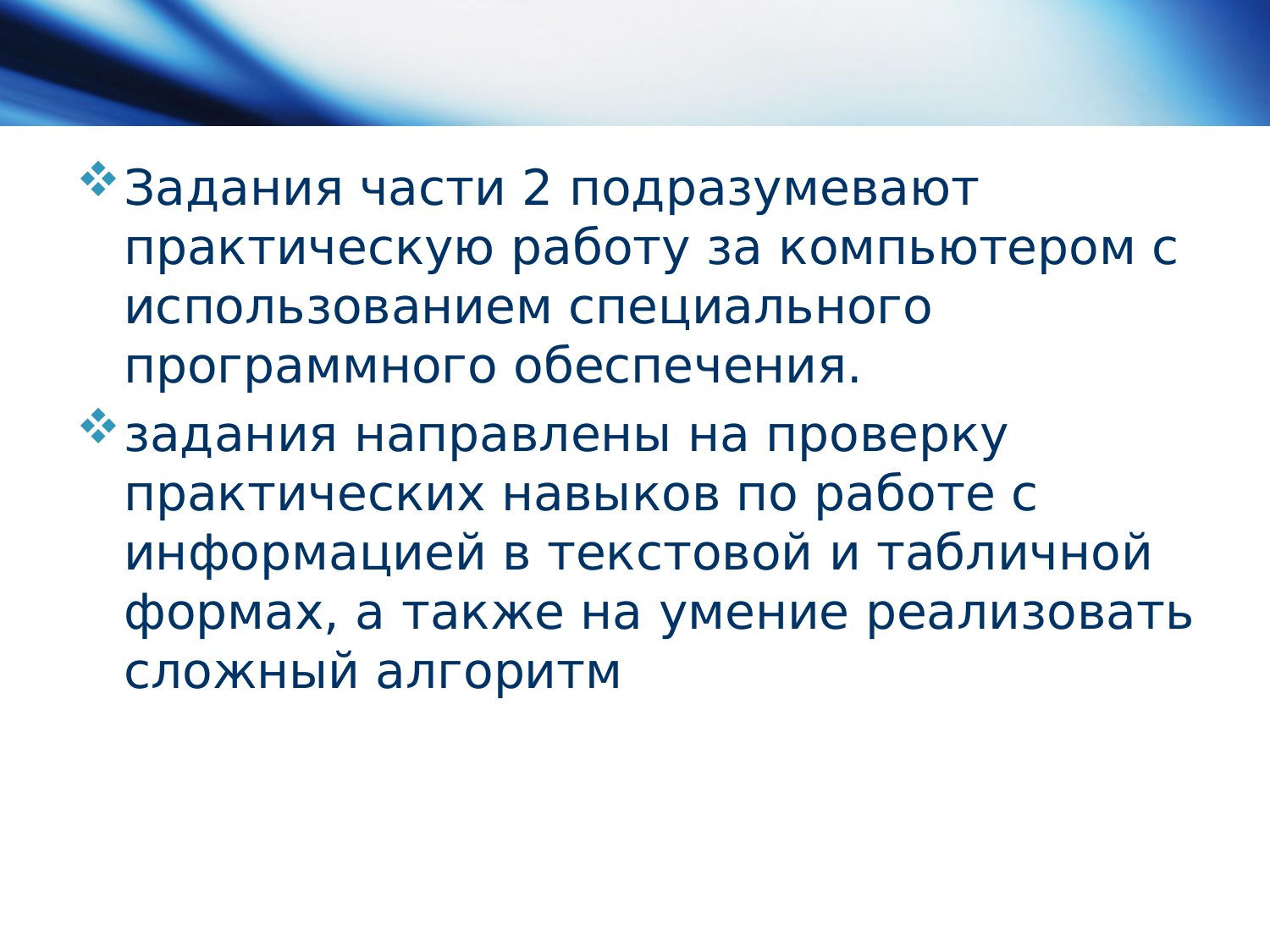

#
Задания части 2 подразумевают практическую работу за компьютером с использованием специального программного обеспечения.
задания направлены на проверку практических навыков по работе с информацией в текстовой и табличной формах, а также на умение реализовать сложный алгоритм